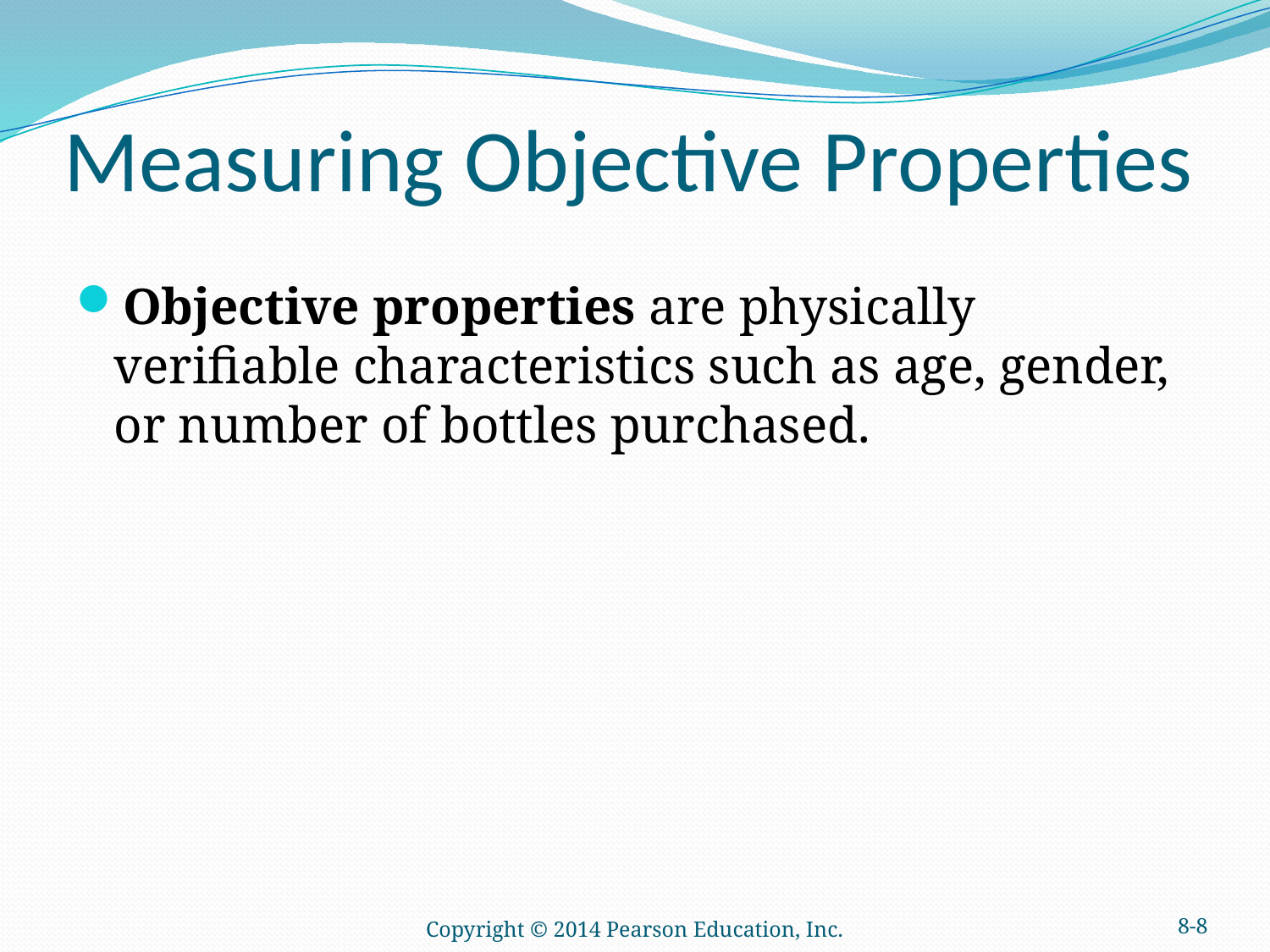

# Measuring Objective Properties
Objective properties are physically verifiable characteristics such as age, gender, or number of bottles purchased.